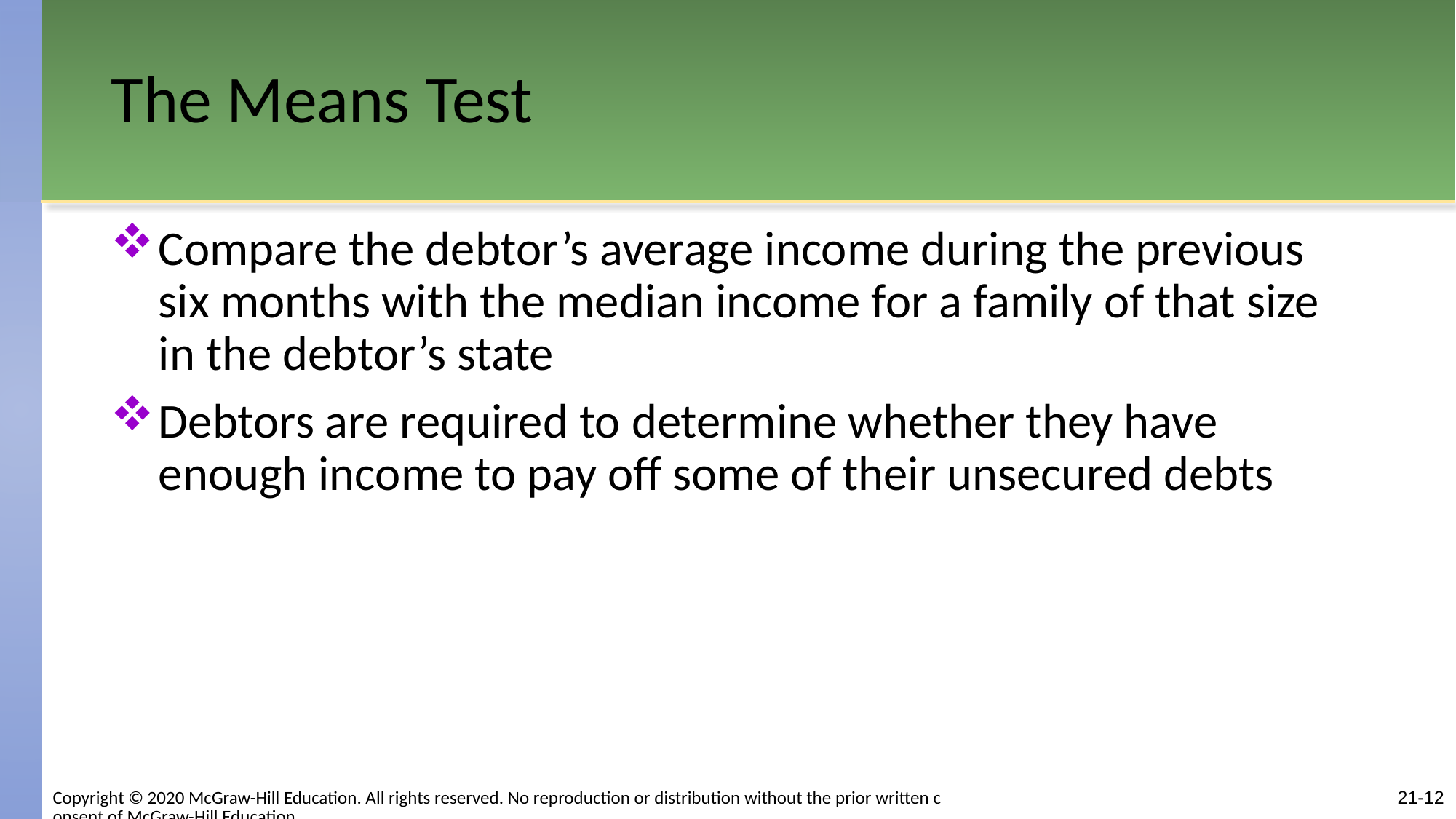

# The Means Test
Compare the debtor’s average income during the previous six months with the median income for a family of that size in the debtor’s state
Debtors are required to determine whether they have enough income to pay off some of their unsecured debts

21-12
Copyright © 2020 McGraw-Hill Education. All rights reserved. No reproduction or distribution without the prior written consent of McGraw-Hill Education.